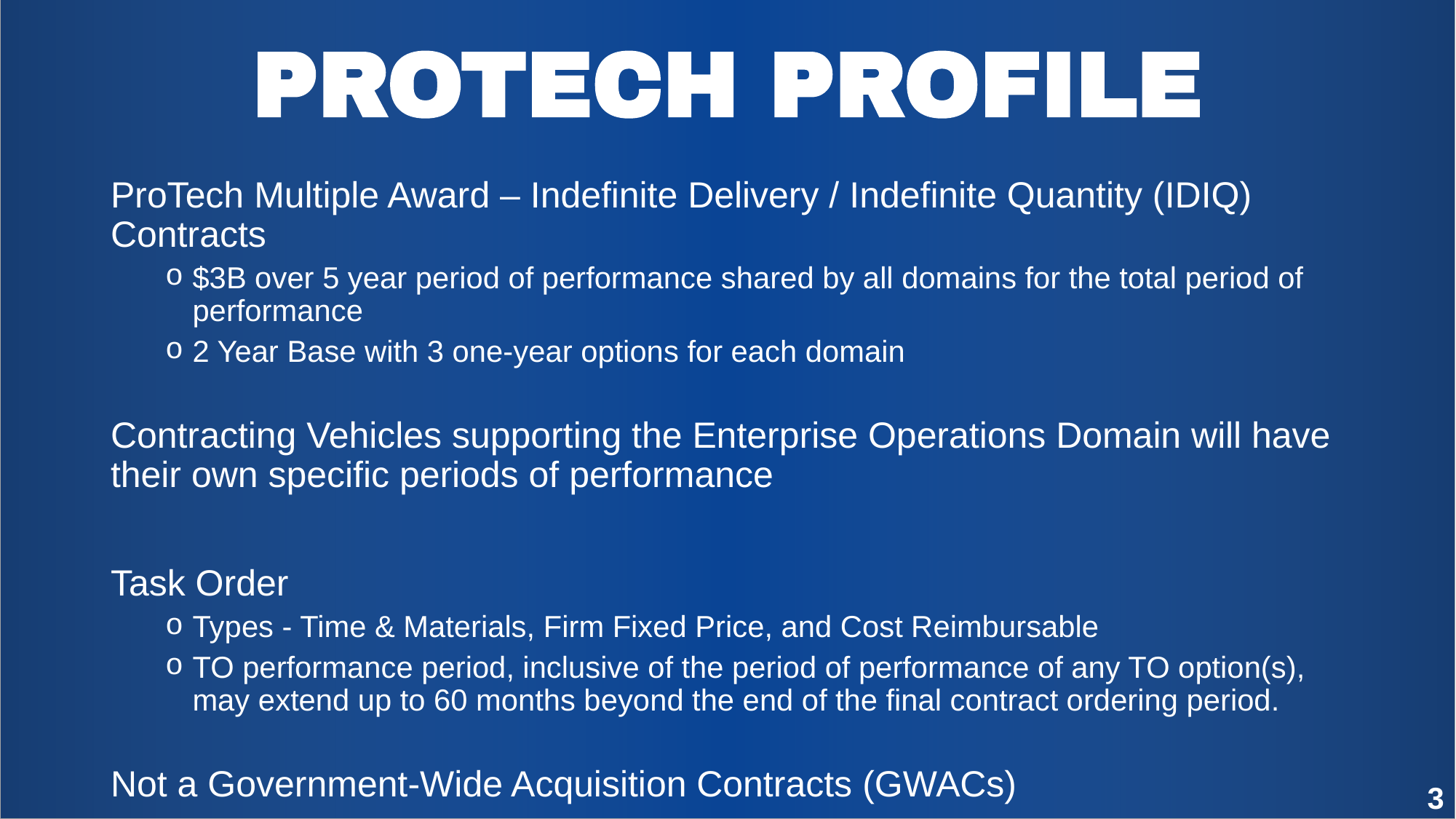

PROTECH PROFILE
ProTech Multiple Award – Indefinite Delivery / Indefinite Quantity (IDIQ) Contracts
$3B over 5 year period of performance shared by all domains for the total period of performance
2 Year Base with 3 one-year options for each domain
Contracting Vehicles supporting the Enterprise Operations Domain will have their own specific periods of performance

Task Order
Types - Time & Materials, Firm Fixed Price, and Cost Reimbursable
TO performance period, inclusive of the period of performance of any TO option(s), may extend up to 60 months beyond the end of the final contract ordering period.
Not a Government-Wide Acquisition Contracts (GWACs)

3